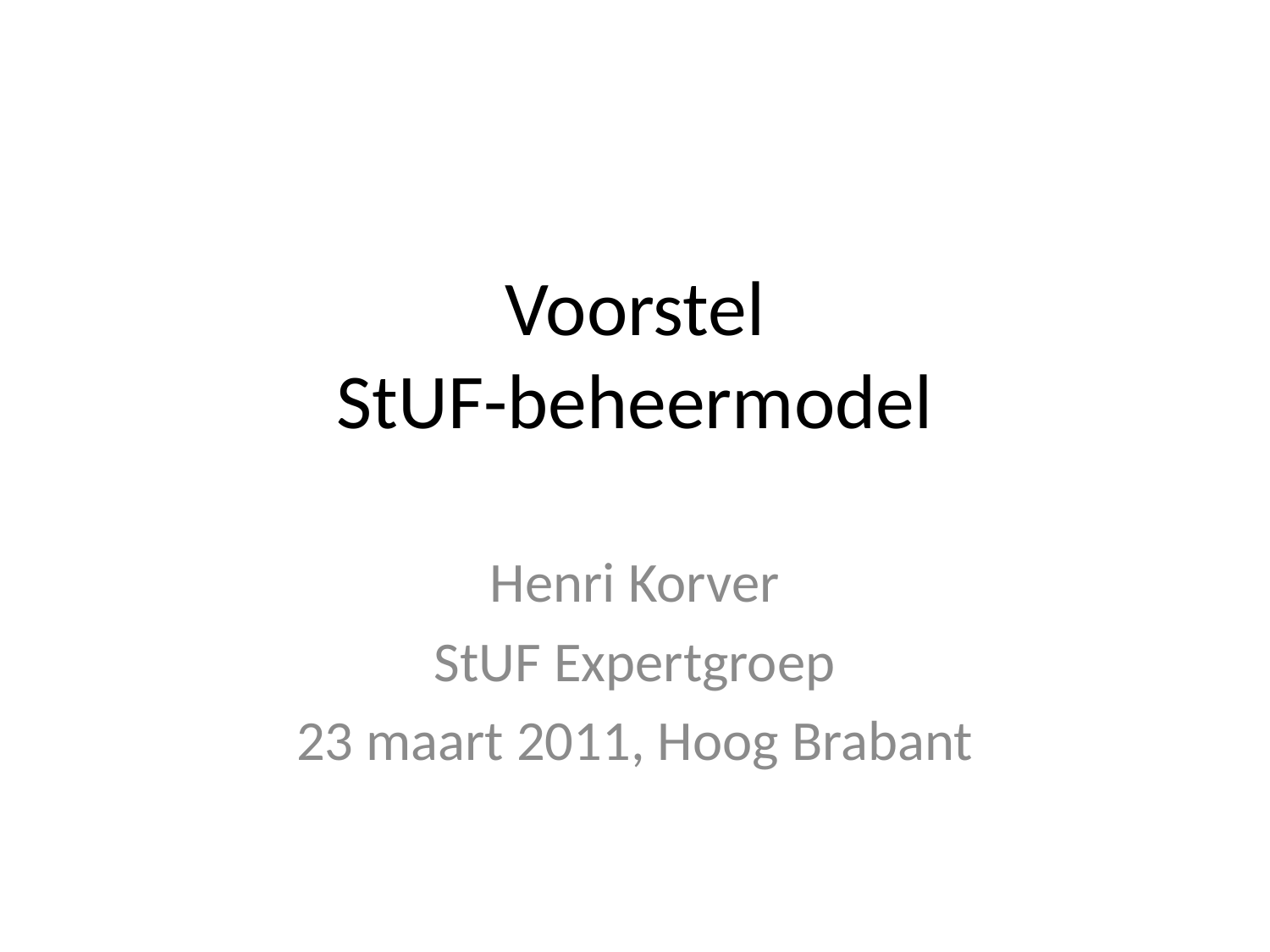

# Voorstel StUF-beheermodel
Henri Korver
StUF Expertgroep
23 maart 2011, Hoog Brabant